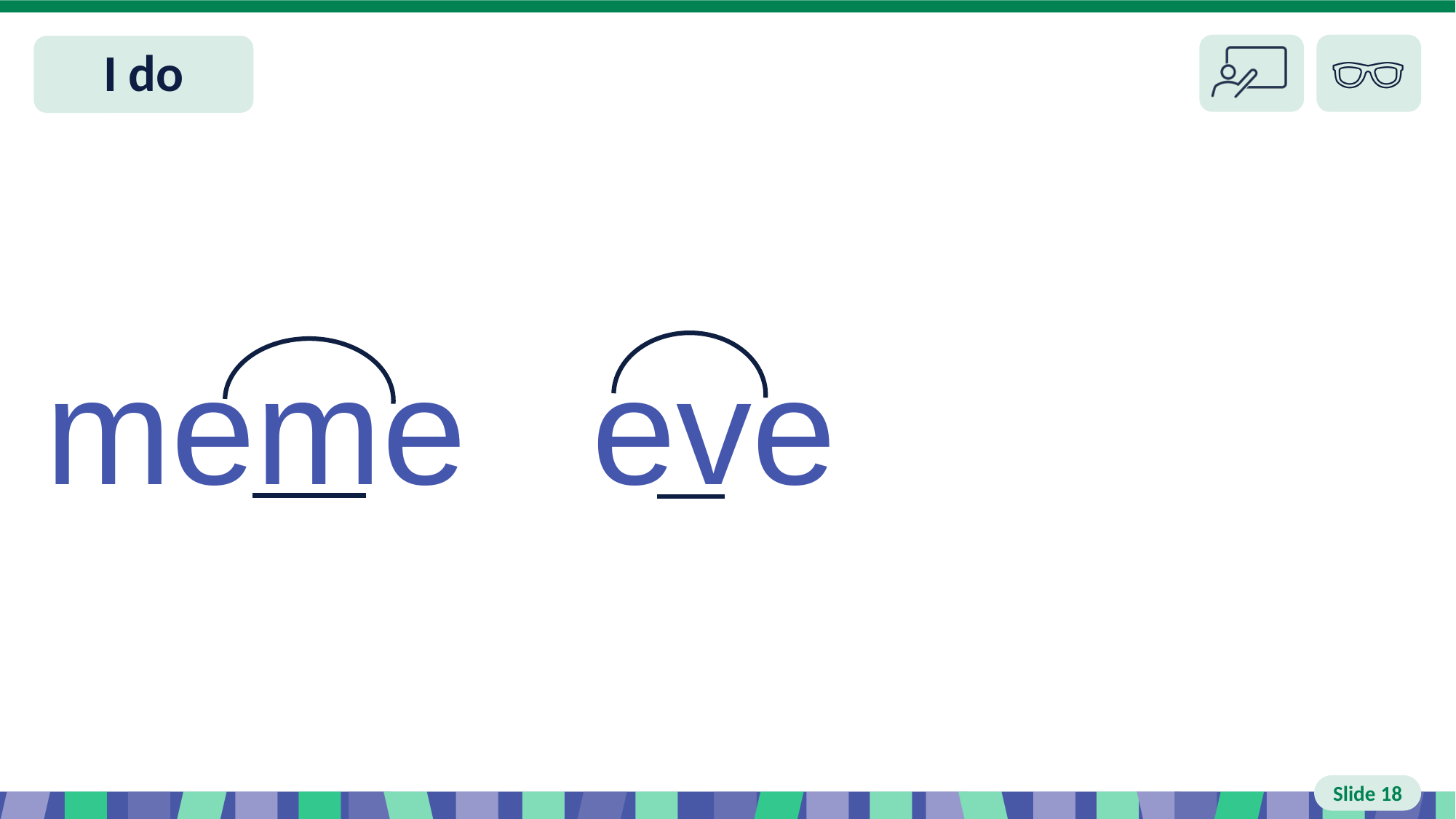

# Slide 18 I do

meme   eve